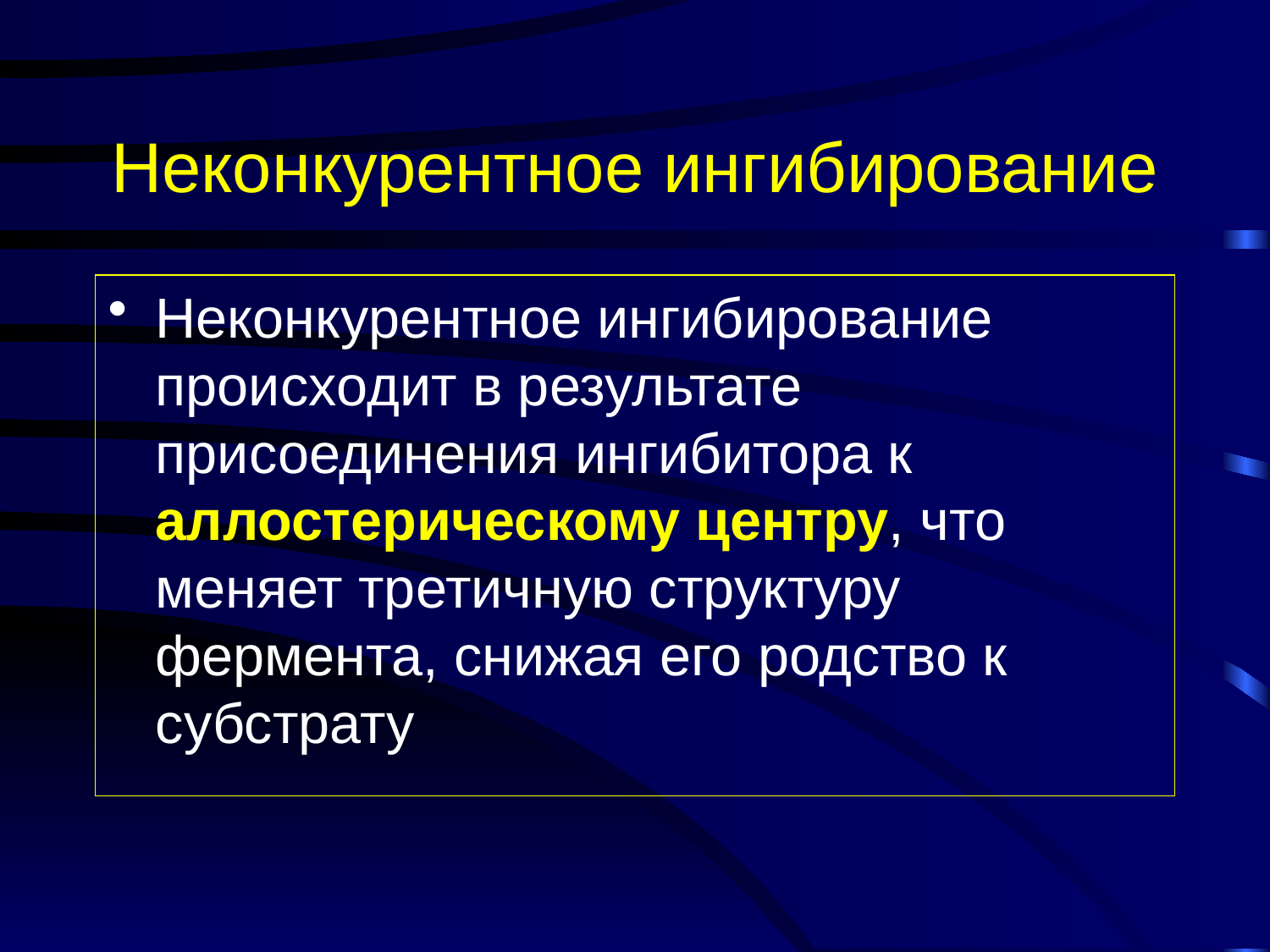

# Неконкурентное ингибирование
Неконкурентное ингибирование происходит в результате присоединения ингибитора к аллостерическому центру, что меняет третичную структуру фермента, снижая его родство к субстрату